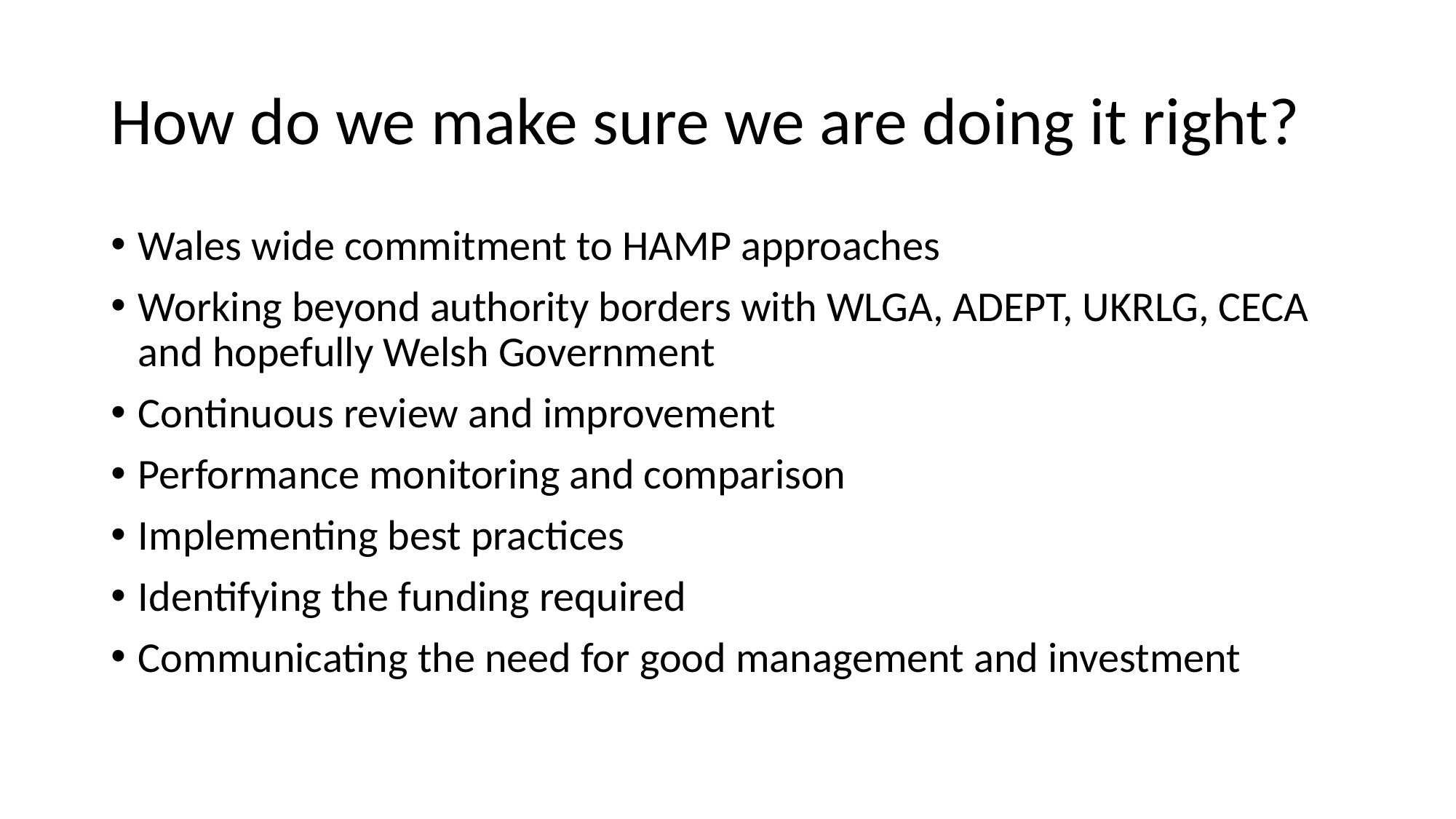

# How do we make sure we are doing it right?
Wales wide commitment to HAMP approaches
Working beyond authority borders with WLGA, ADEPT, UKRLG, CECA and hopefully Welsh Government
Continuous review and improvement
Performance monitoring and comparison
Implementing best practices
Identifying the funding required
Communicating the need for good management and investment